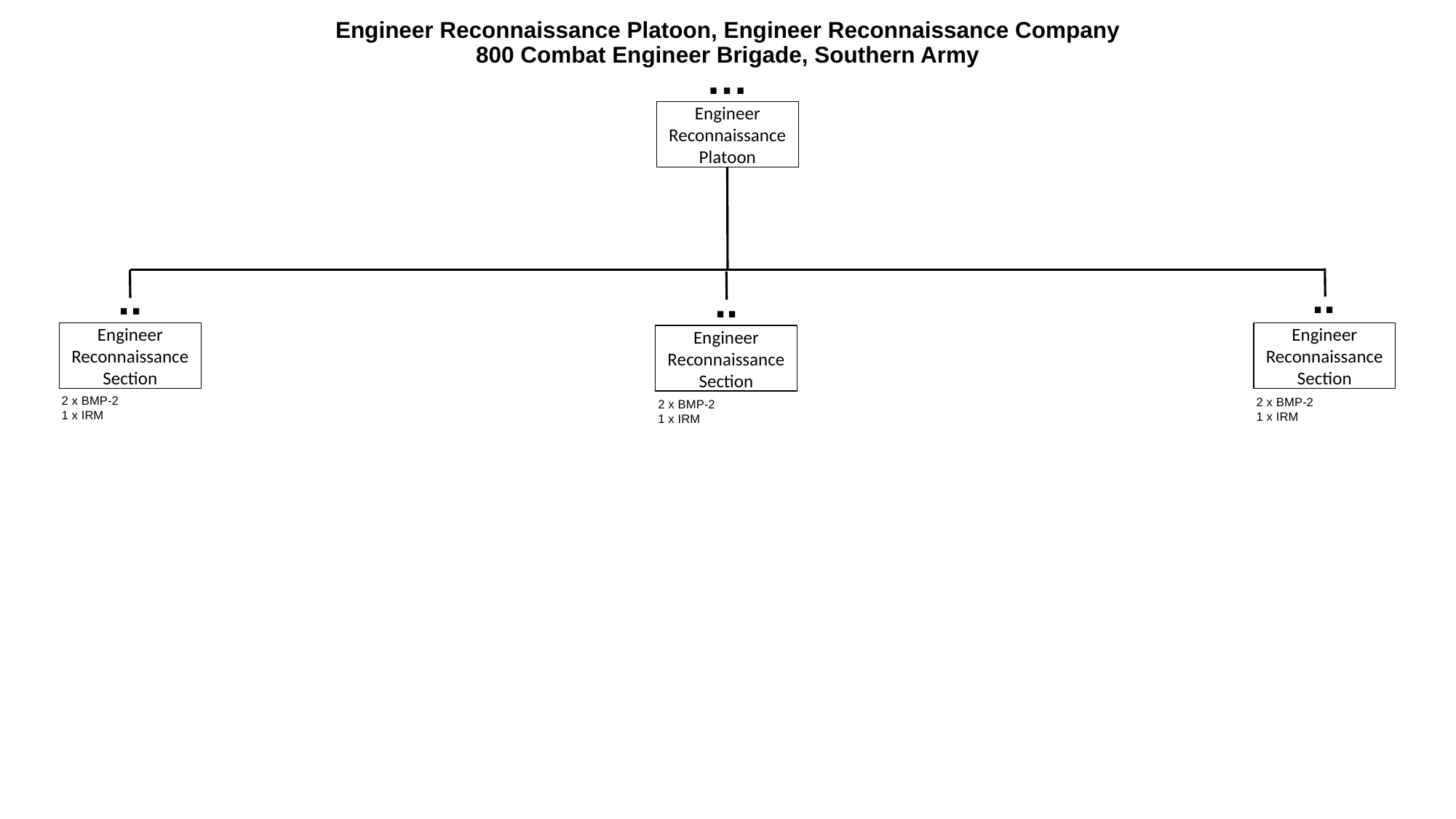

# Engineer Reconnaissance Platoon, Engineer Reconnaissance Company 800 Combat Engineer Brigade, Southern Army
…
Engineer Reconnaissance Platoon
..
..
..
Engineer Reconnaissance Section
Engineer Reconnaissance Section
Engineer Reconnaissance Section
2 x BMP-2
1 x IRM
2 x BMP-2
1 x IRM
2 x BMP-2
1 x IRM